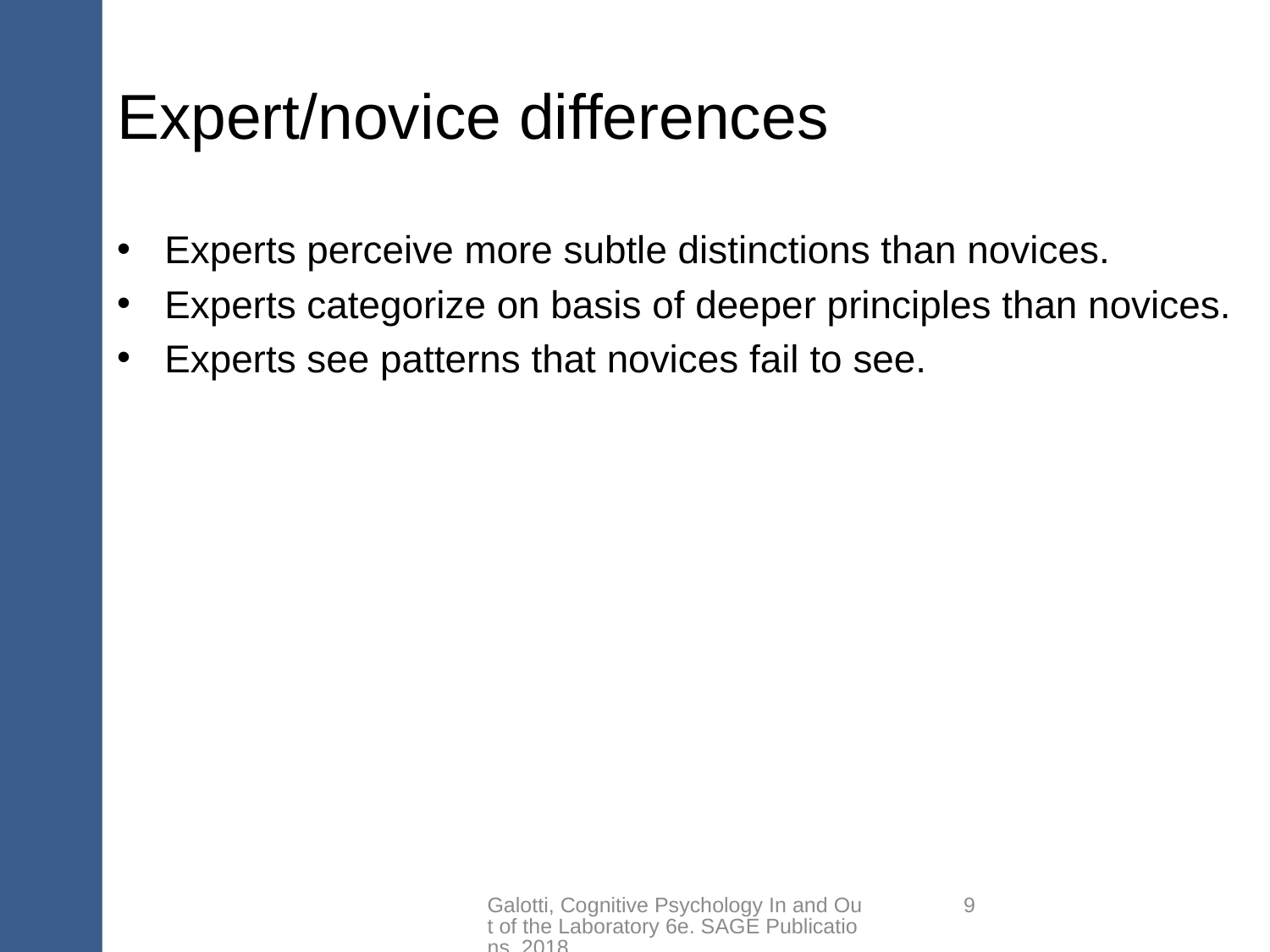

# Expert/novice differences
Experts perceive more subtle distinctions than novices.
Experts categorize on basis of deeper principles than novices.
Experts see patterns that novices fail to see.

Galotti, Cognitive Psychology In and Out of the Laboratory 6e. SAGE Publications, 2018.
9